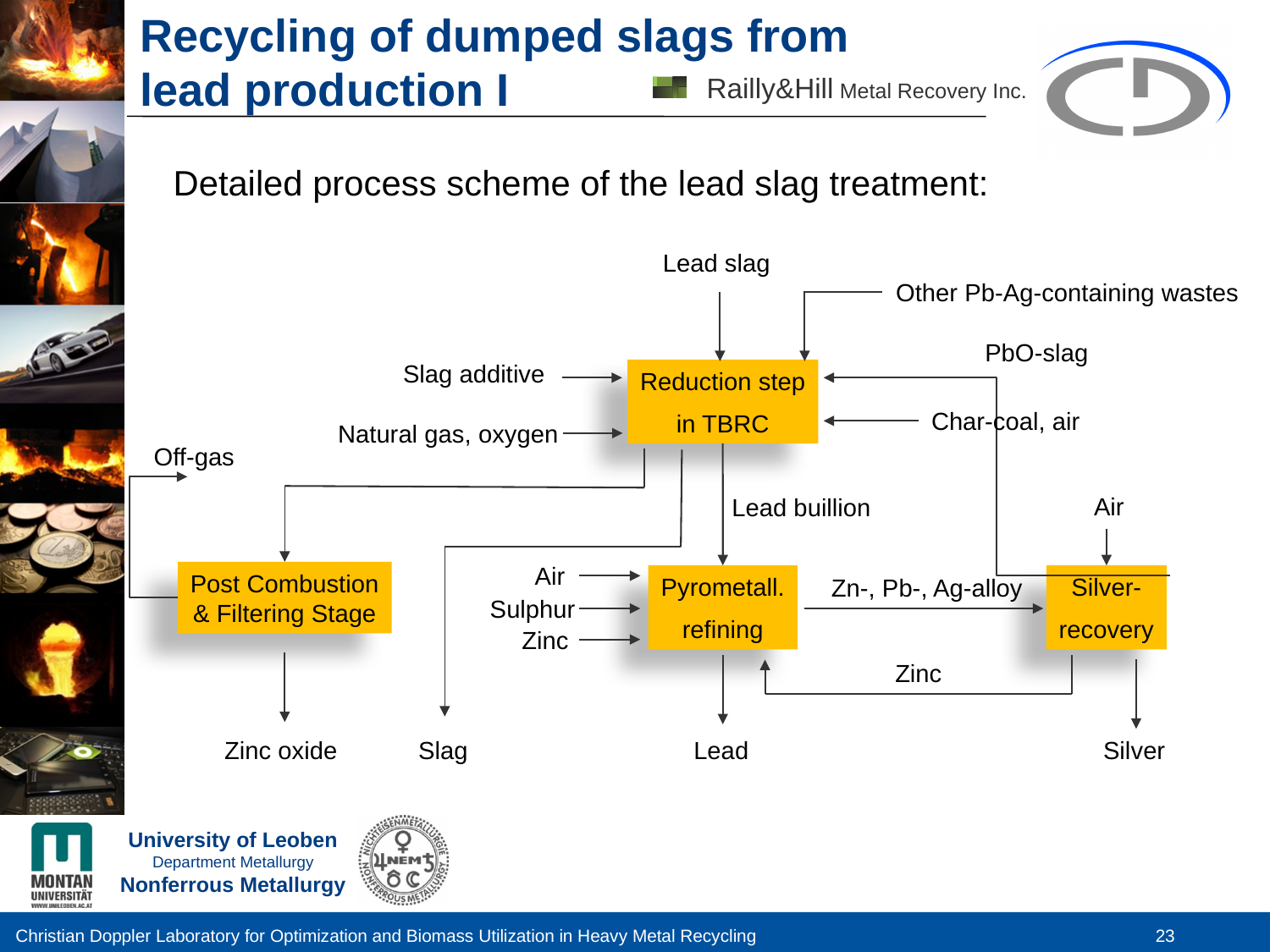

# Recycling of dumped slags from lead production I
Railly&Hill Metal Recovery Inc.

Detailed process scheme of the lead slag treatment:
Lead slag
Other Pb-Ag-containing wastes
PbO-slag
Slag additive
Reduction step
in TBRC
Char-coal, air
Natural gas, oxygen
Off-gas
Air
Lead buillion
Air
Post Combustion
& Filtering Stage
Pyrometall.
refining
Silver-
recovery
Zn-, Pb-, Ag-alloy
Sulphur
Zinc
Zinc
Zinc oxide
Slag
Lead
Silver